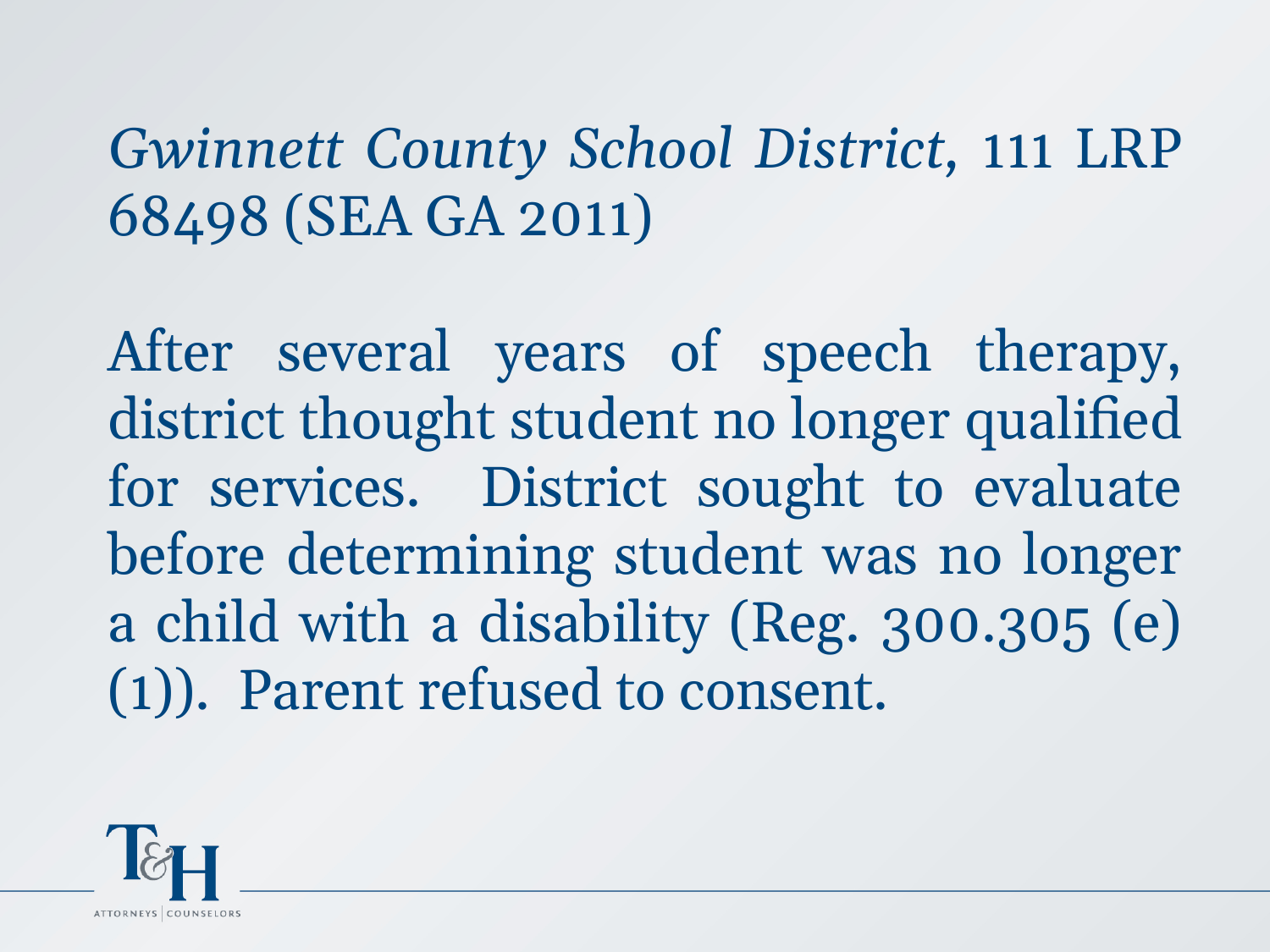

Gwinnett County School District, 111 LRP 68498 (SEA GA 2011)

After several years of speech therapy, district thought student no longer qualified for services.  District sought to evaluate before determining student was no longer a child with a disability (Reg. 300.305 (e)(1)).  Parent refused to consent.